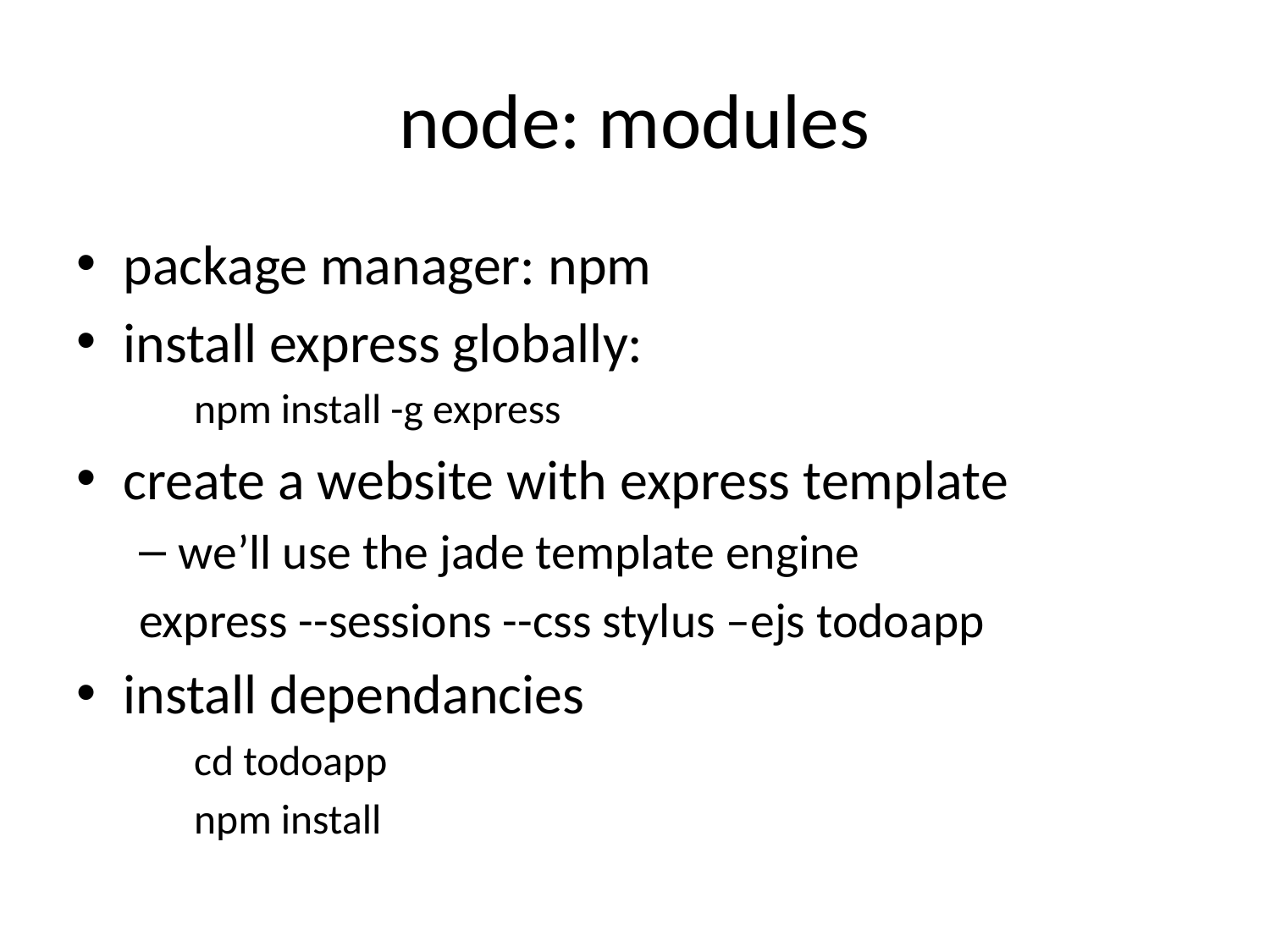

# node: modules
package manager: npm
install express globally:
npm install -g express
create a website with express template
we’ll use the jade template engine
	express --sessions --css stylus –ejs todoapp
install dependancies
cd todoapp
npm install